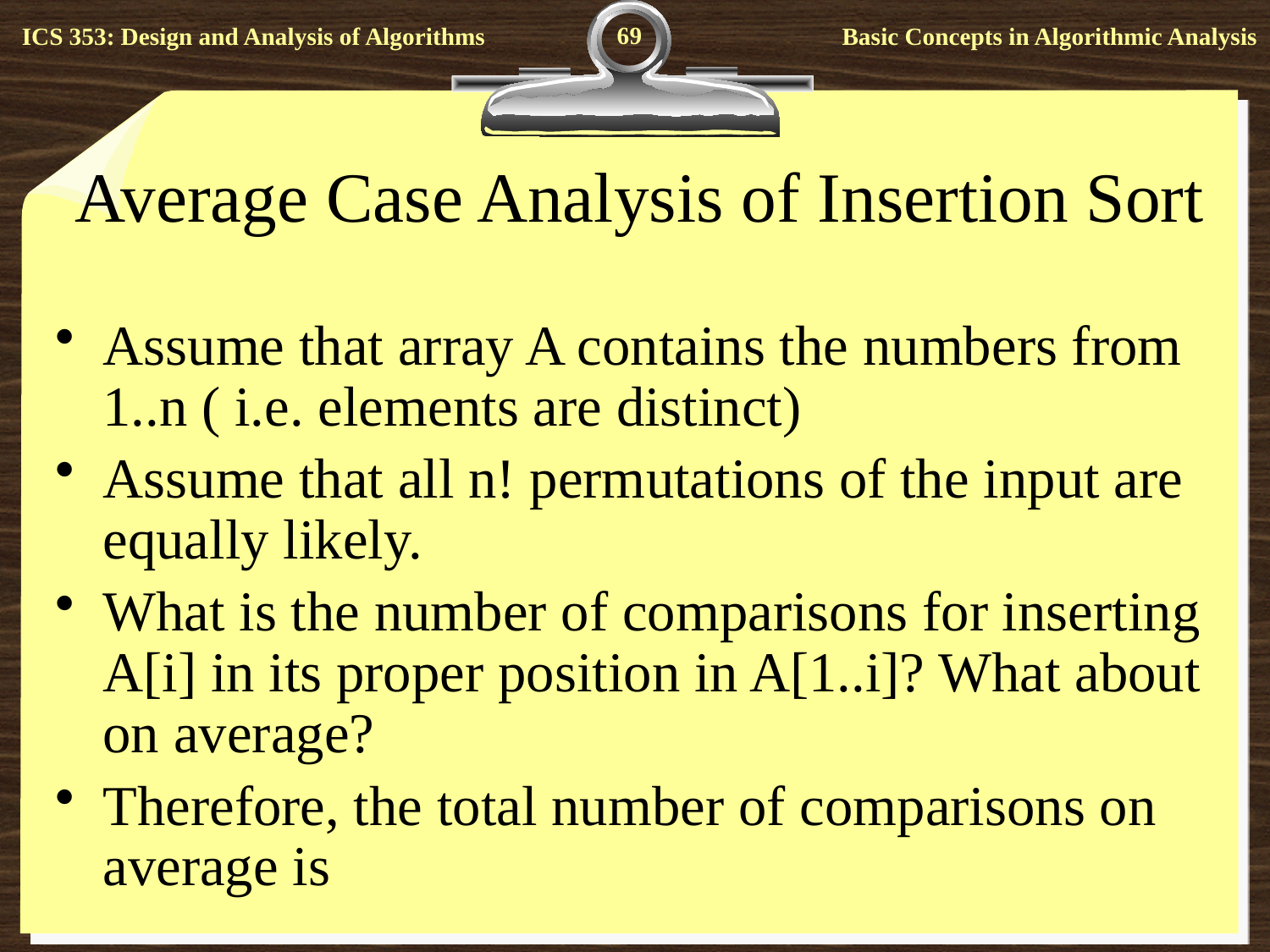

69
# Average Case Analysis of Insertion Sort
Assume that array A contains the numbers from 1..n ( i.e. elements are distinct)
Assume that all n! permutations of the input are equally likely.
What is the number of comparisons for inserting A[i] in its proper position in A[1..i]? What about on average?
Therefore, the total number of comparisons on average is